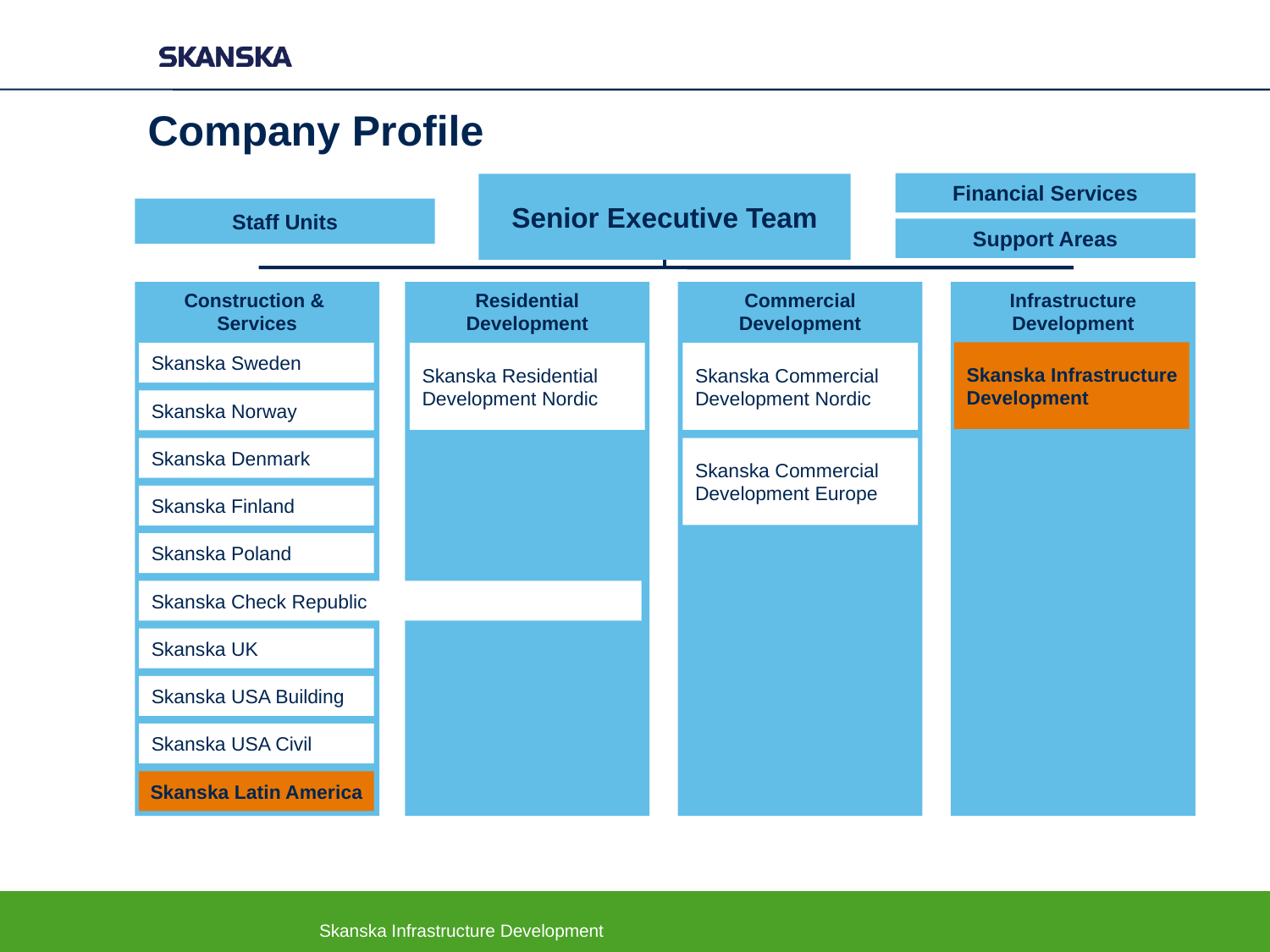

Company Profile
Financial Services
Senior Executive Team
Staff Units
Support Areas

Construction &
Services
Residential
Development
Commercial
Development
Infrastructure
Development
Skanska Infrastructure
Development
Skanska Sweden
Skanska Residential
Development Nordic
Skanska Commercial
Development Nordic
Skanska Norway
Skanska Denmark
Skanska Commercial
Development Europe
Skanska Finland
Skanska Poland
Skanska Check Republic
Skanska UK
Skanska USA Building
Skanska USA Civil
Skanska Latin America
Skanska Infrastructure Development